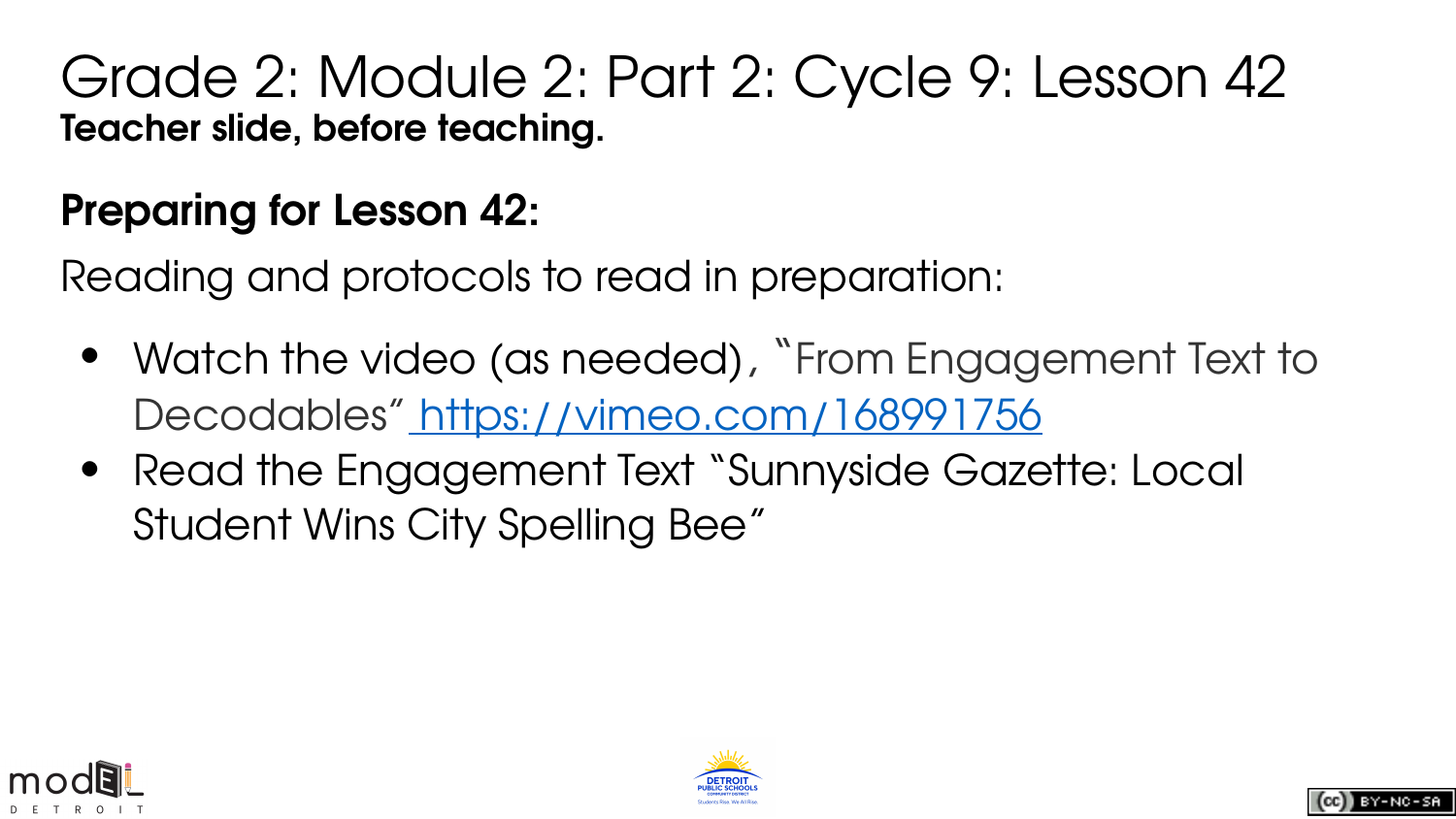

# Grade 2: Module 2: Part 2: Cycle 9: Lesson 42
Teacher slide, before teaching.
Preparing for Lesson 42:
Reading and protocols to read in preparation:
Watch the video (as needed), “From Engagement Text to Decodables” https://vimeo.com/168991756
Read the Engagement Text “Sunnyside Gazette: Local Student Wins City Spelling Bee”